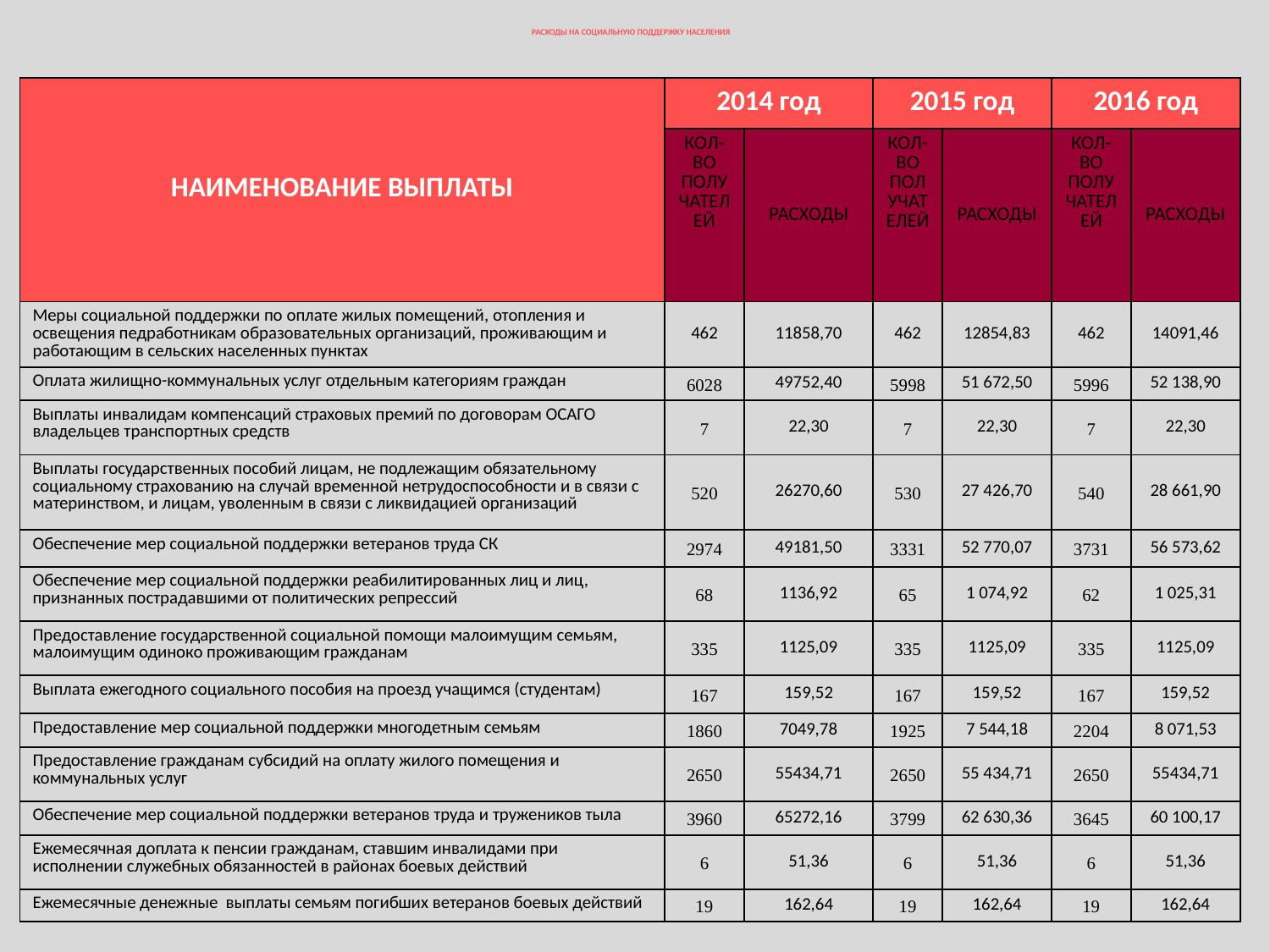

# РАСХОДЫ НА СОЦИАЛЬНУЮ ПОДДЕРЖКУ НАСЕЛЕНИЯ
| НАИМЕНОВАНИЕ ВЫПЛАТЫ | 2014 год |  | 2015 год |  | 2016 год |  |
| --- | --- | --- | --- | --- | --- | --- |
|  | КОЛ-ВО ПОЛУЧАТЕЛЕЙ | РАСХОДЫ | КОЛ-ВО ПОЛУЧАТЕЛЕЙ | РАСХОДЫ | КОЛ-ВО ПОЛУЧАТЕЛЕЙ | РАСХОДЫ |
| Меры социальной поддержки по оплате жилых помещений, отопления и освещения педработникам образовательных организаций, проживающим и работающим в сельских населенных пунктах | 462 | 11858,70 | 462 | 12854,83 | 462 | 14091,46 |
| Оплата жилищно-коммунальных услуг отдельным категориям граждан | 6028 | 49752,40 | 5998 | 51 672,50 | 5996 | 52 138,90 |
| Выплаты инвалидам компенсаций страховых премий по договорам ОСАГО владельцев транспортных средств | 7 | 22,30 | 7 | 22,30 | 7 | 22,30 |
| Выплаты государственных пособий лицам, не подлежащим обязательному социальному страхованию на случай временной нетрудоспособности и в связи с материнством, и лицам, уволенным в связи с ликвидацией организаций | 520 | 26270,60 | 530 | 27 426,70 | 540 | 28 661,90 |
| Обеспечение мер социальной поддержки ветеранов труда СК | 2974 | 49181,50 | 3331 | 52 770,07 | 3731 | 56 573,62 |
| Обеспечение мер социальной поддержки реабилитированных лиц и лиц, признанных пострадавшими от политических репрессий | 68 | 1136,92 | 65 | 1 074,92 | 62 | 1 025,31 |
| Предоставление государственной социальной помощи малоимущим семьям, малоимущим одиноко проживающим гражданам | 335 | 1125,09 | 335 | 1125,09 | 335 | 1125,09 |
| Выплата ежегодного социального пособия на проезд учащимся (студентам) | 167 | 159,52 | 167 | 159,52 | 167 | 159,52 |
| Предоставление мер социальной поддержки многодетным семьям | 1860 | 7049,78 | 1925 | 7 544,18 | 2204 | 8 071,53 |
| Предоставление гражданам субсидий на оплату жилого помещения и коммунальных услуг | 2650 | 55434,71 | 2650 | 55 434,71 | 2650 | 55434,71 |
| Обеспечение мер социальной поддержки ветеранов труда и тружеников тыла | 3960 | 65272,16 | 3799 | 62 630,36 | 3645 | 60 100,17 |
| Ежемесячная доплата к пенсии гражданам, ставшим инвалидами при исполнении служебных обязанностей в районах боевых действий | 6 | 51,36 | 6 | 51,36 | 6 | 51,36 |
| Ежемесячные денежные выплаты семьям погибших ветеранов боевых действий | 19 | 162,64 | 19 | 162,64 | 19 | 162,64 |